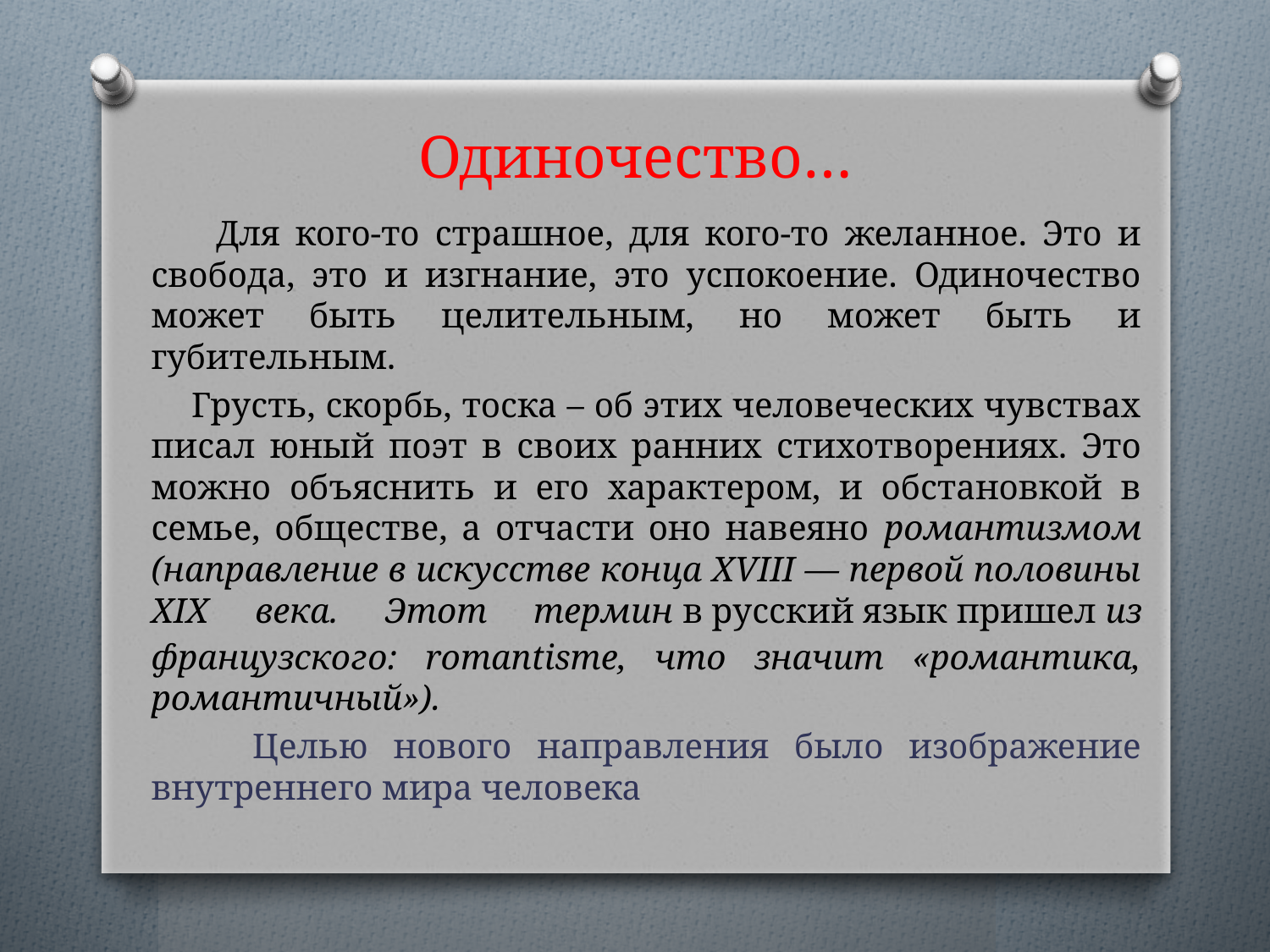

# Одиночество…
    Для кого-то страшное, для кого-то желанное. Это и свобода, это и изгнание, это успокоение. Одиночество может быть целительным, но может быть и губительным.
    Грусть, скорбь, тоска – об этих человеческих чувствах писал юный поэт в своих ранних стихотворениях. Это можно объяснить и его характером, и обстановкой в семье, обществе, а отчасти оно навеяно романтизмом (направление в искусстве конца XVIII — первой половины XIX века. Этот термин в русский язык пришел из французского: romantisme, что значит «романтика, романтичный»).
    Целью нового направления было изображение внутреннего мира человека